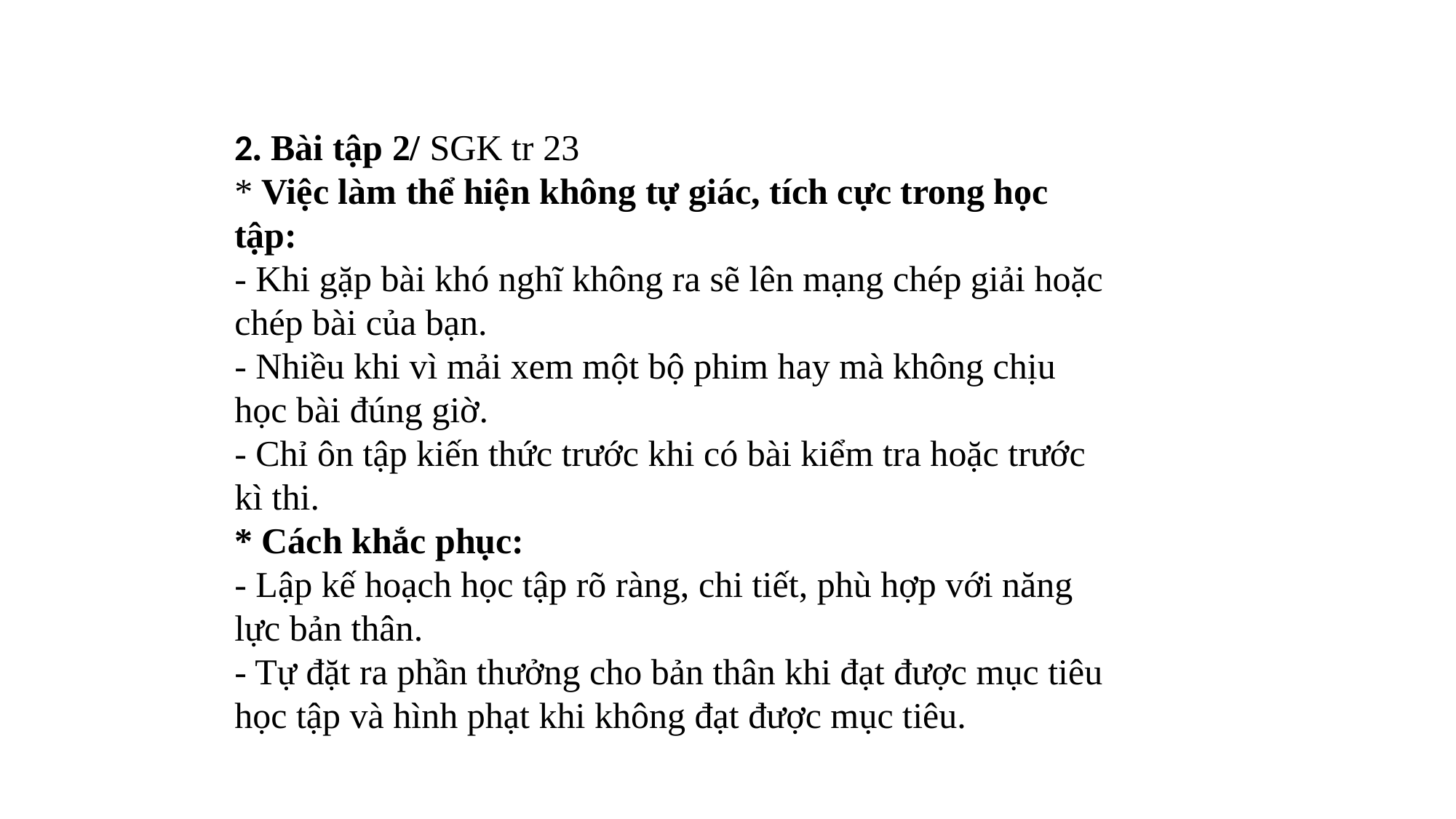

2. Bài tập 2/ SGK tr 23
* Việc làm thể hiện không tự giác, tích cực trong học tập:
- Khi gặp bài khó nghĩ không ra sẽ lên mạng chép giải hoặc chép bài của bạn.
- Nhiều khi vì mải xem một bộ phim hay mà không chịu học bài đúng giờ.
- Chỉ ôn tập kiến thức trước khi có bài kiểm tra hoặc trước kì thi.
* Cách khắc phục:
- Lập kế hoạch học tập rõ ràng, chi tiết, phù hợp với năng lực bản thân.
- Tự đặt ra phần thưởng cho bản thân khi đạt được mục tiêu học tập và hình phạt khi không đạt được mục tiêu.